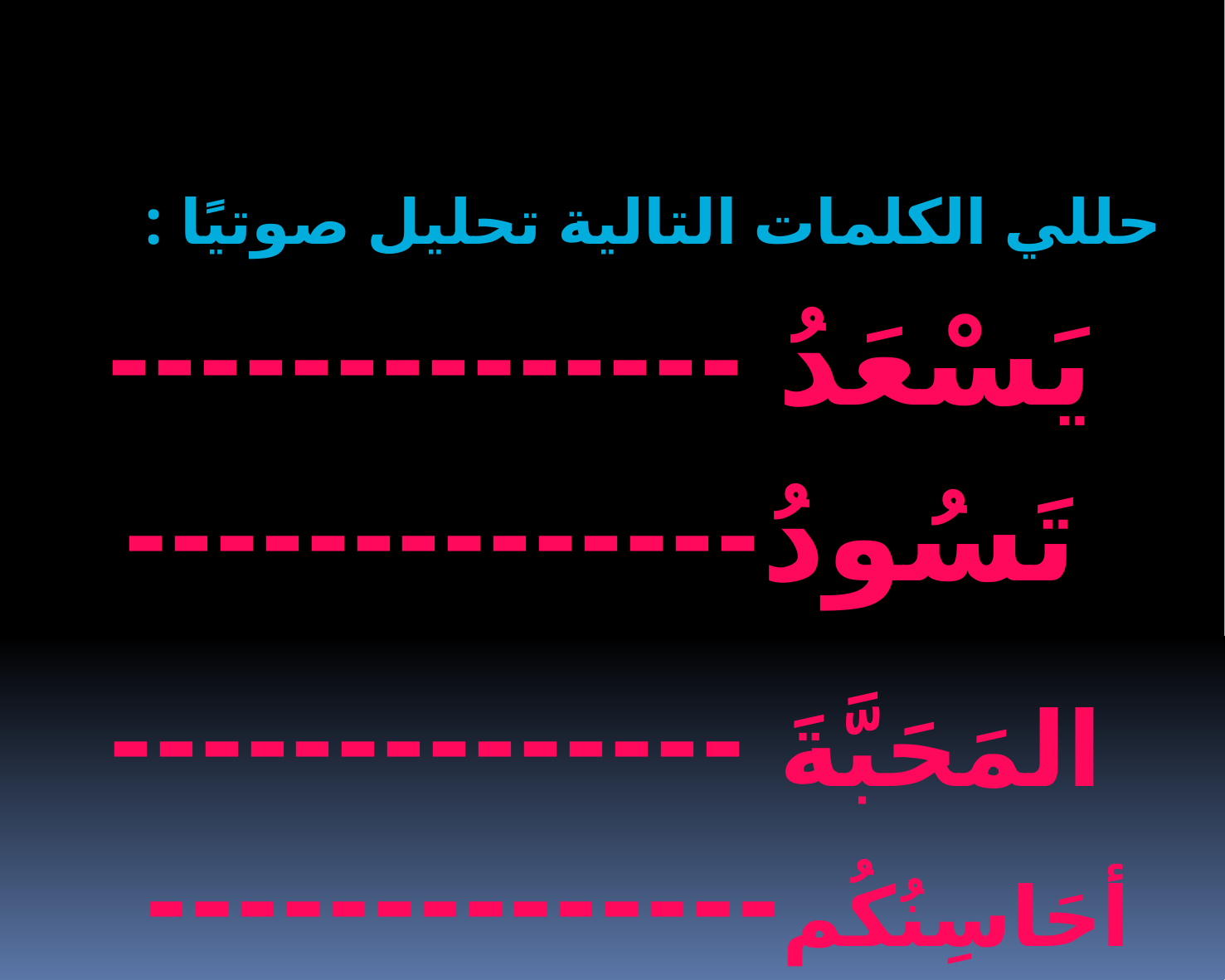

حللي الكلمات التالية تحليل صوتيًا :
يَسْعَدُ --------------
 تَسُودُ--------------
المَحَبَّةَ --------------
 أحَاسِنُكُم--------------